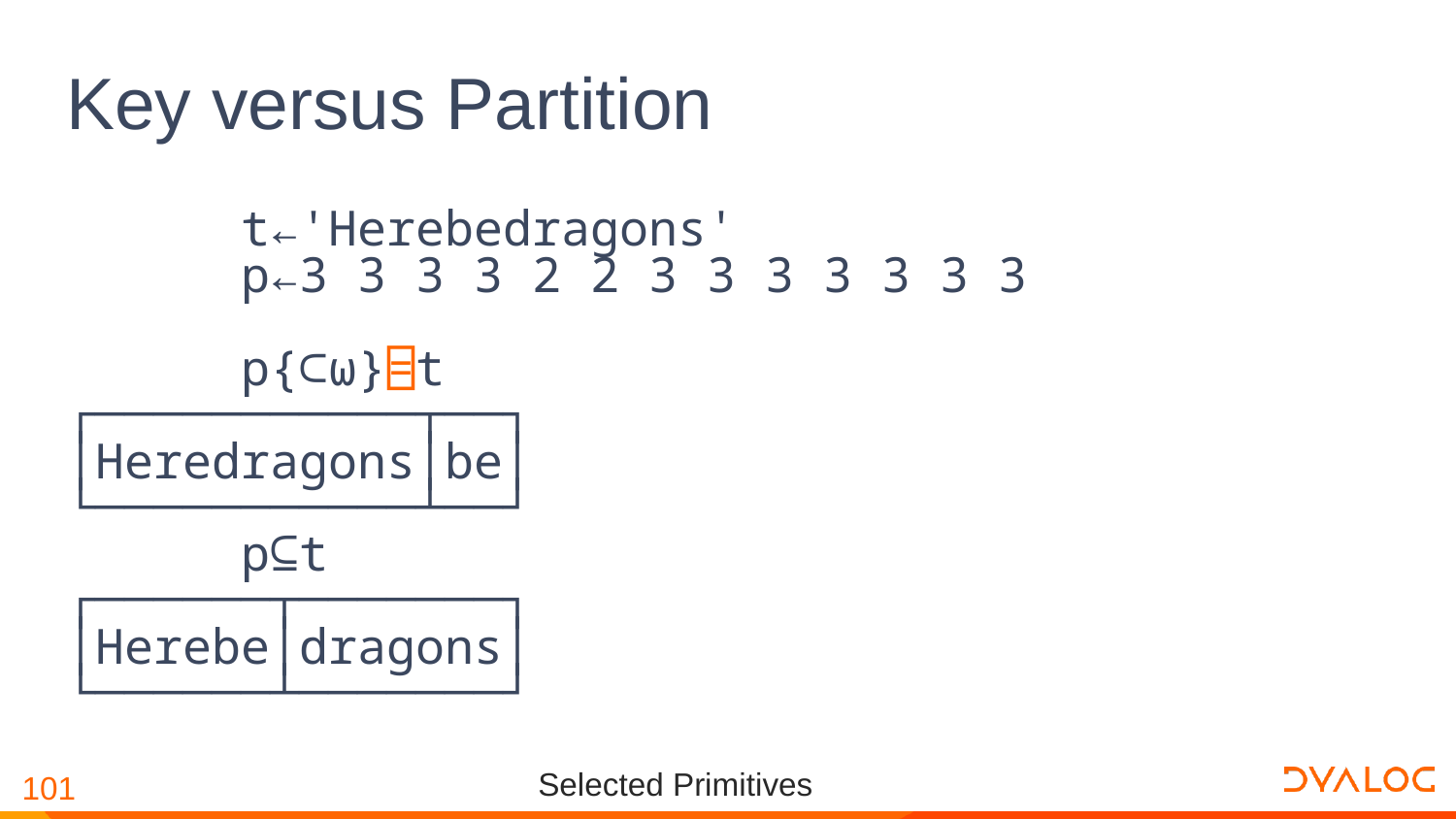

# Key versus Partition
      t←'Herebedragons'
      p←3 3 3 3 2 2 3 3 3 3 3 3 3

      p{⊂⍵}⌸t
┌───────────┬──┐
│Heredragons│be│
└───────────┴──┘
      p⊆t
┌──────┬───────┐
│Herebe│dragons│
└──────┴───────┘